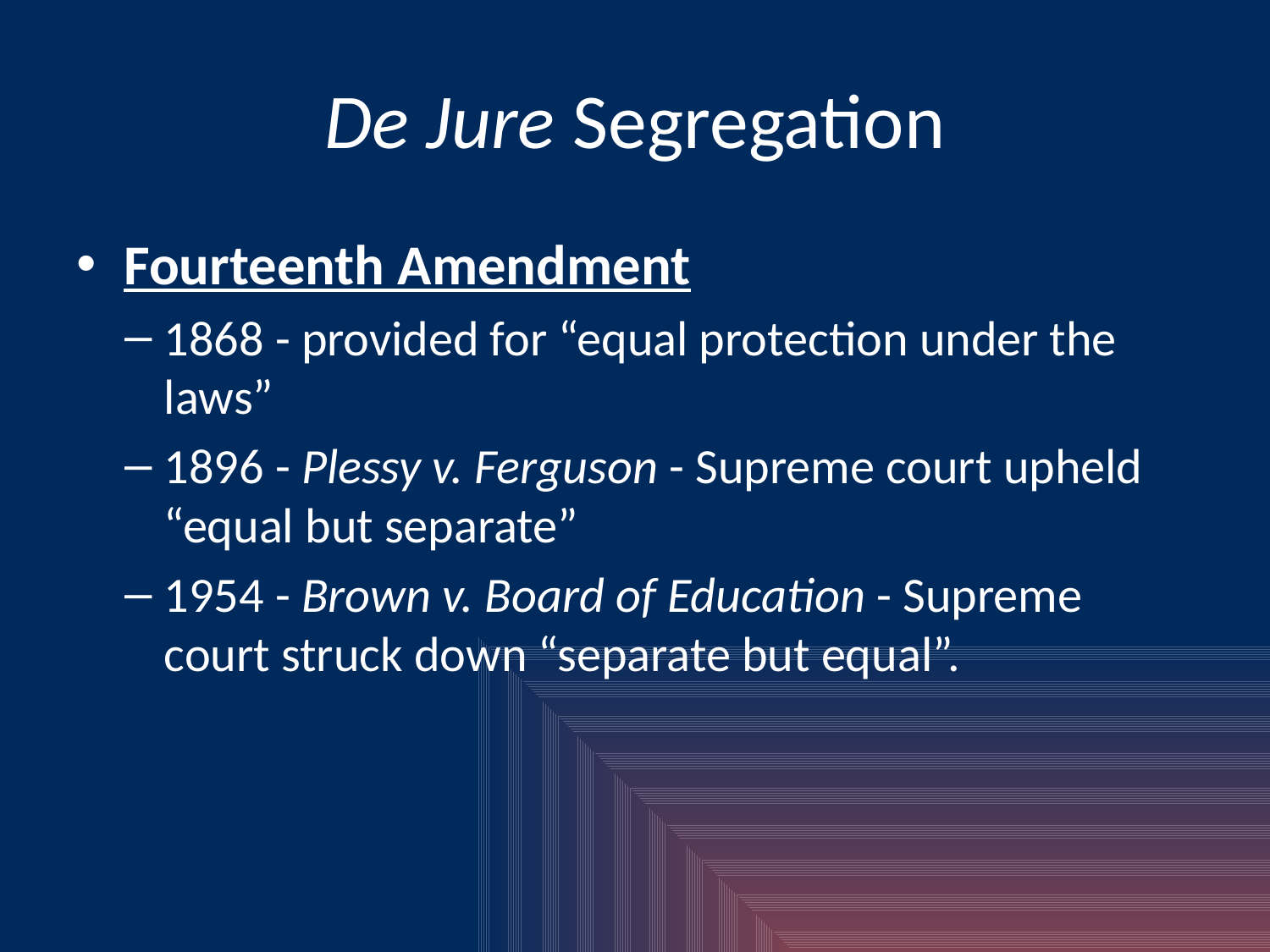

# De Jure Segregation
Fourteenth Amendment
1868 - provided for “equal protection under the laws”
1896 - Plessy v. Ferguson - Supreme court upheld “equal but separate”
1954 - Brown v. Board of Education - Supreme court struck down “separate but equal”.